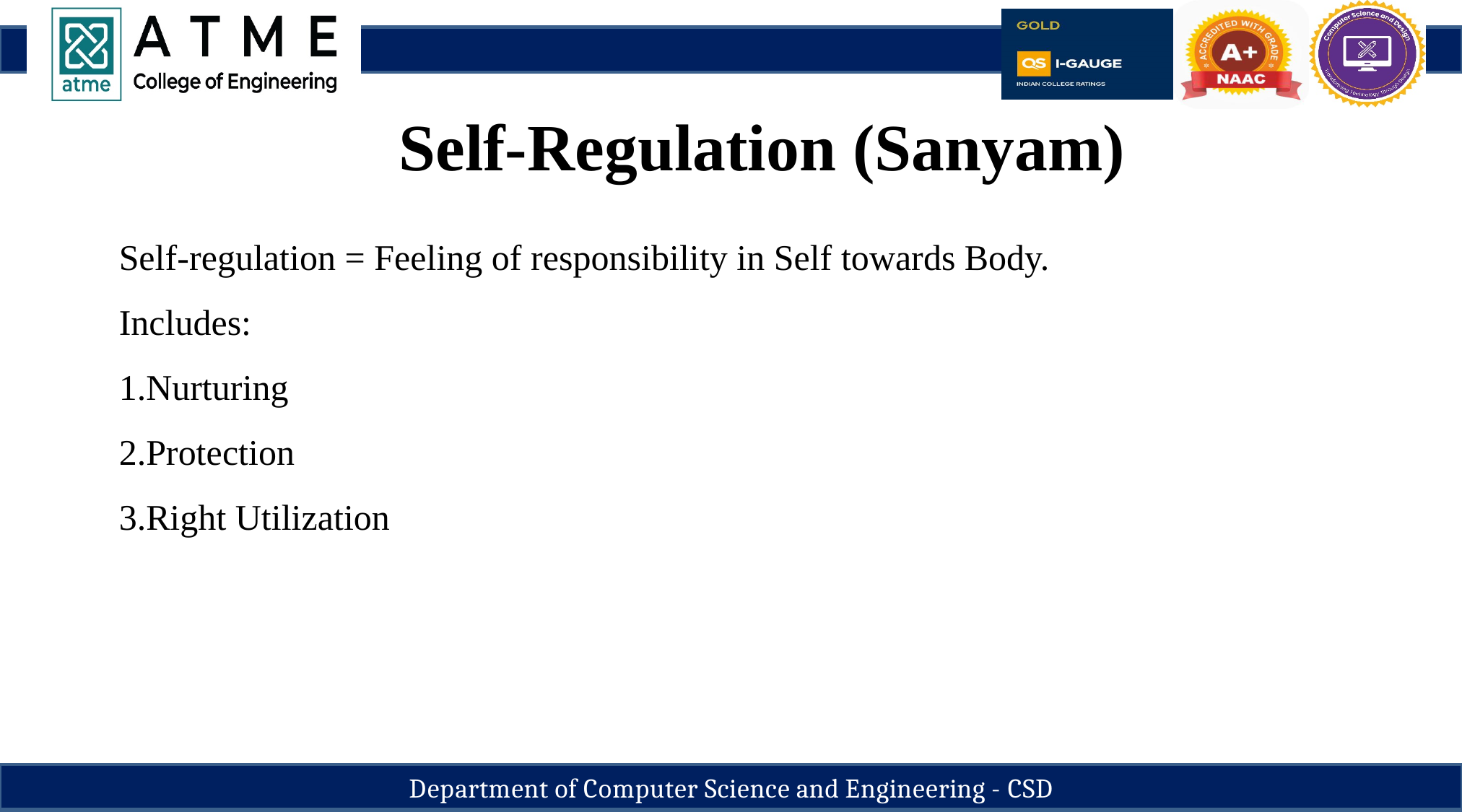

Self-Regulation (Sanyam)
Self-regulation = Feeling of responsibility in Self towards Body.
Includes:
Nurturing
Protection
Right Utilization
Department of Computer Science and Engineering - CSD